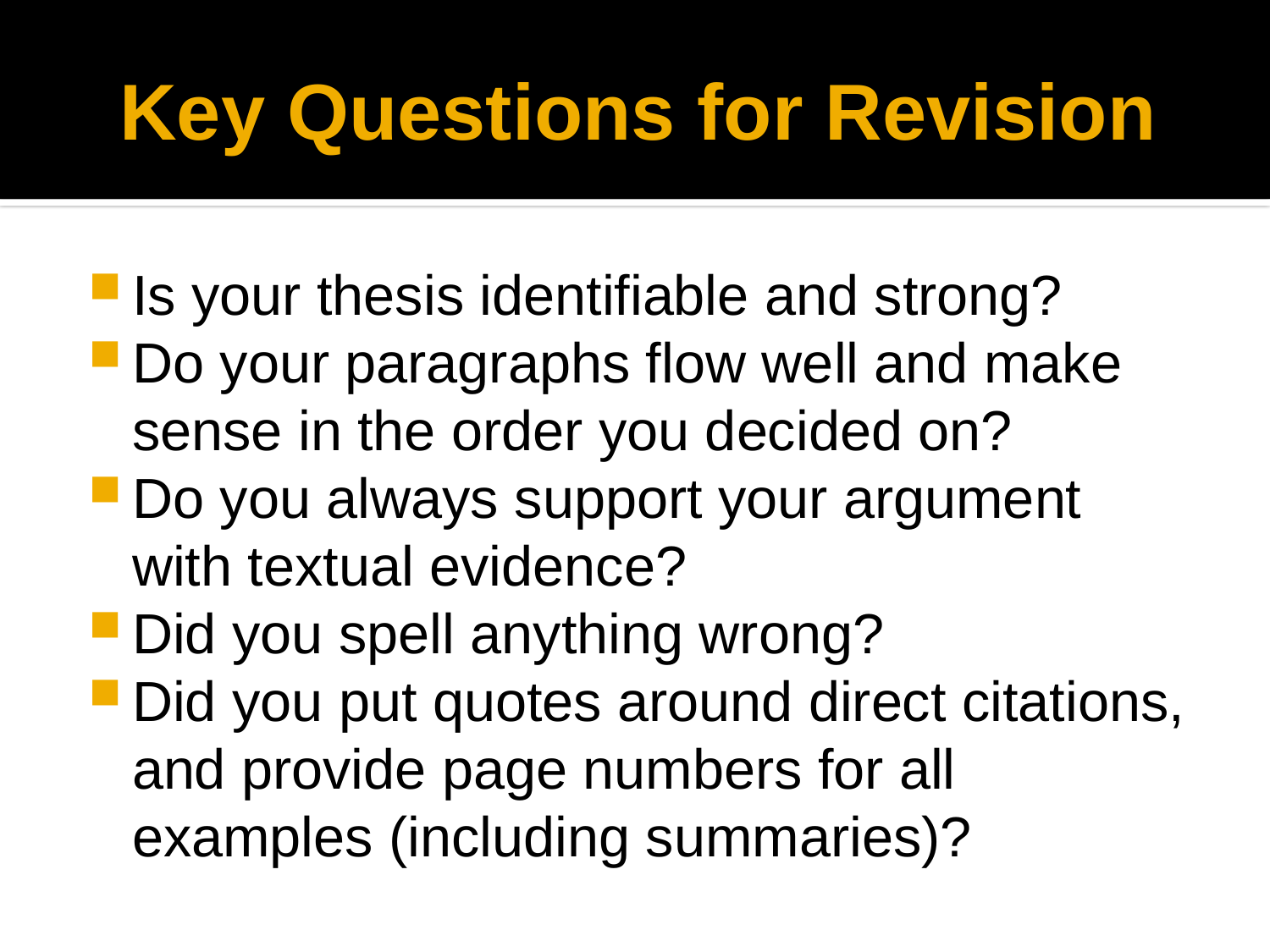

# Key Questions for Revision
Is your thesis identifiable and strong?
Do your paragraphs flow well and make sense in the order you decided on?
Do you always support your argument with textual evidence?
Did you spell anything wrong?
Did you put quotes around direct citations, and provide page numbers for all examples (including summaries)?